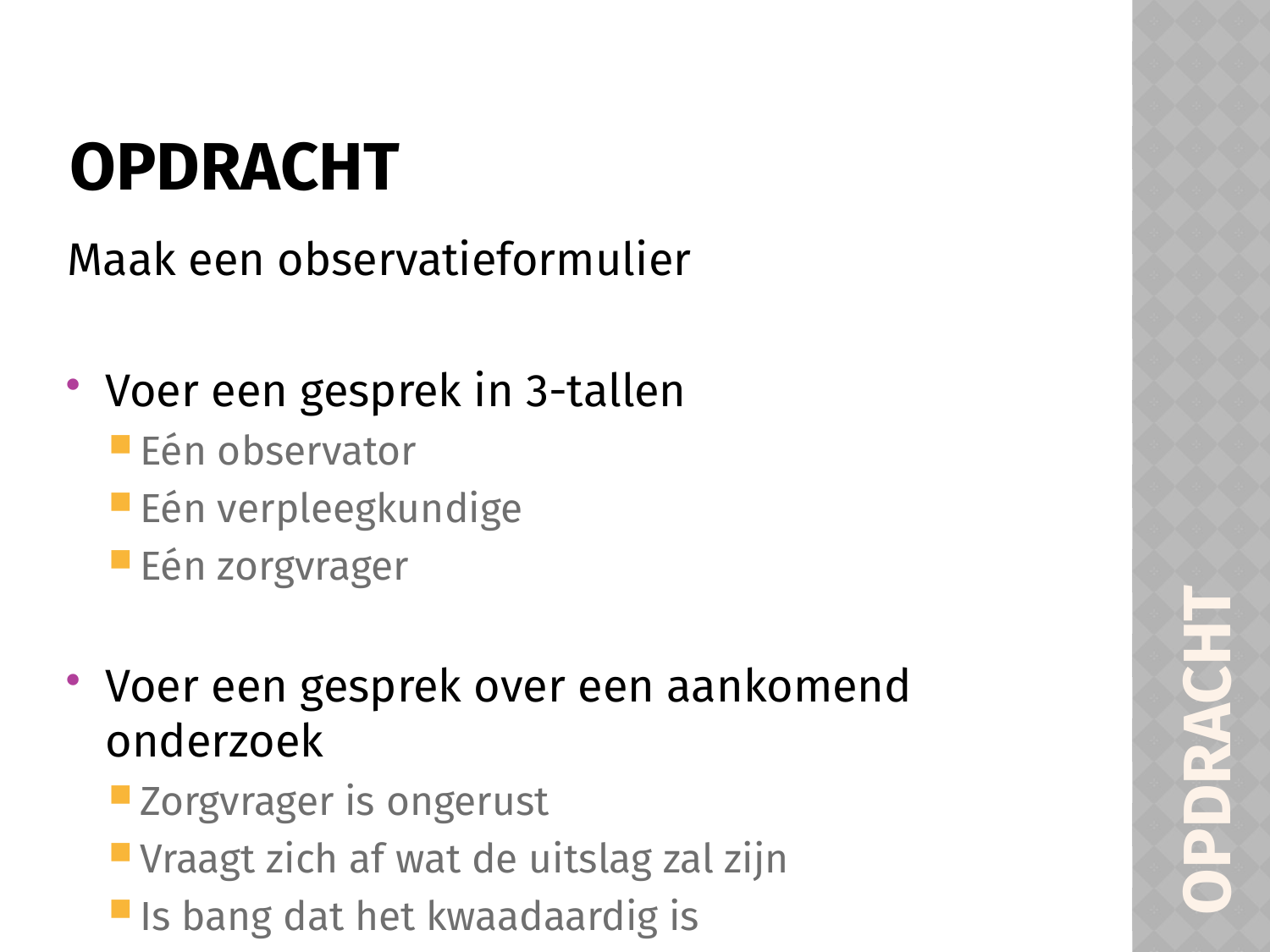

# opdracht
Maak een observatieformulier

Voer een gesprek in 3-tallen
Eén observator
Eén verpleegkundige
Eén zorgvrager

Voer een gesprek over een aankomend onderzoek
Zorgvrager is ongerust
Vraagt zich af wat de uitslag zal zijn
Is bang dat het kwaadaardig is

opdracht